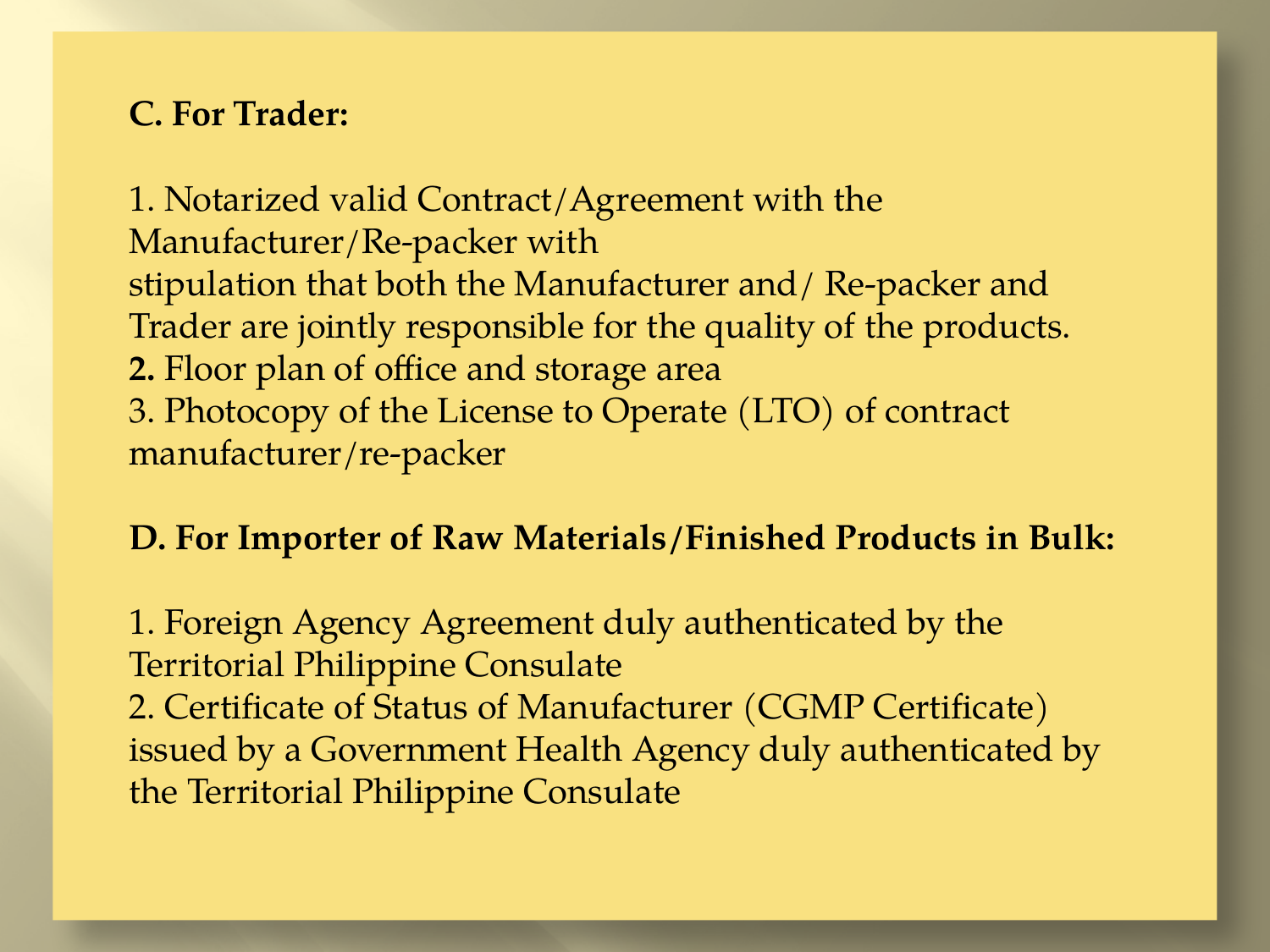

C. For Trader:

1. Notarized valid Contract/Agreement with the Manufacturer/Re-packer with
stipulation that both the Manufacturer and/ Re-packer and Trader are jointly responsible for the quality of the products.
2. Floor plan of office and storage area
3. Photocopy of the License to Operate (LTO) of contract manufacturer/re-packer

D. For Importer of Raw Materials/Finished Products in Bulk:

1. Foreign Agency Agreement duly authenticated by the Territorial Philippine Consulate
2. Certificate of Status of Manufacturer (CGMP Certificate) issued by a Government Health Agency duly authenticated by the Territorial Philippine Consulate